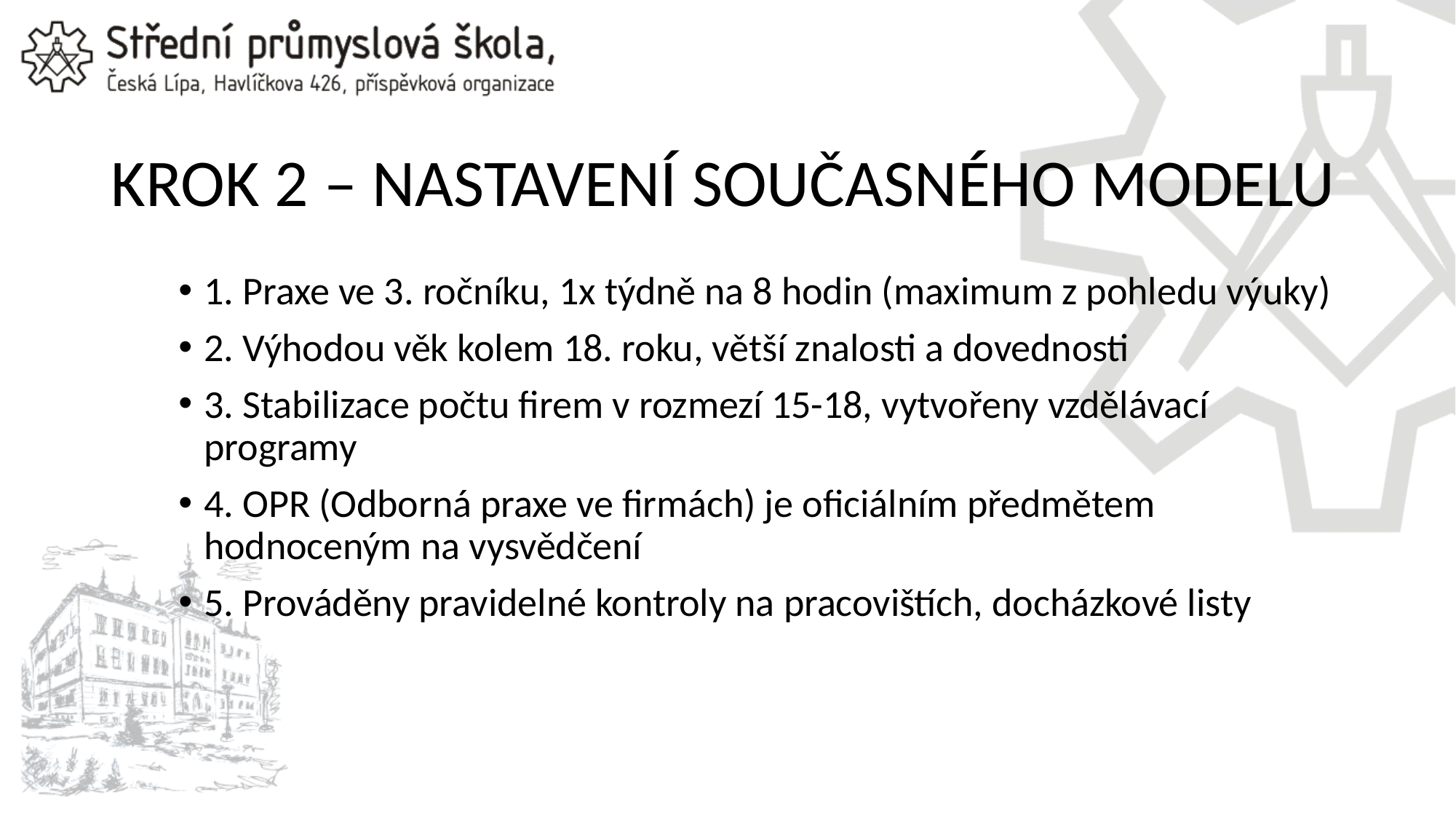

# KROK 2 – NASTAVENÍ SOUČASNÉHO MODELU
1. Praxe ve 3. ročníku, 1x týdně na 8 hodin (maximum z pohledu výuky)
2. Výhodou věk kolem 18. roku, větší znalosti a dovednosti
3. Stabilizace počtu firem v rozmezí 15-18, vytvořeny vzdělávací programy
4. OPR (Odborná praxe ve firmách) je oficiálním předmětem hodnoceným na vysvědčení
5. Prováděny pravidelné kontroly na pracovištích, docházkové listy